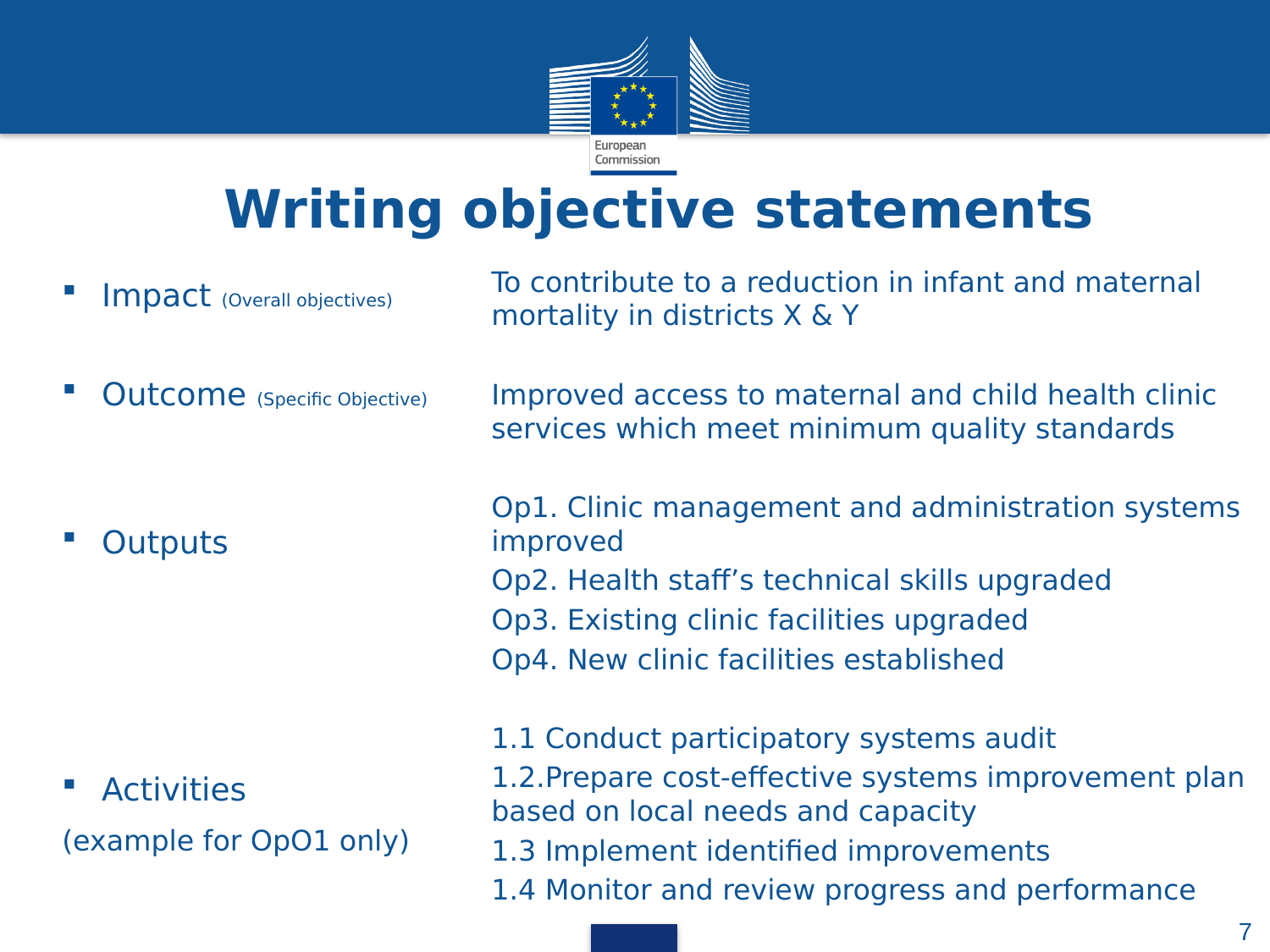

Writing objective statements
Impact (Overall objectives)

Outcome (Specific Objective)

Outputs

Activities
(example for OpO1 only)
To contribute to a reduction in infant and maternal mortality in districts X & Y

Improved access to maternal and child health clinic services which meet minimum quality standards

Op1. Clinic management and administration systems improved
Op2. Health staff’s technical skills upgraded
Op3. Existing clinic facilities upgraded
Op4. New clinic facilities established

1.1 Conduct participatory systems audit
1.2.Prepare cost-effective systems improvement plan based on local needs and capacity
1.3 Implement identified improvements
1.4 Monitor and review progress and performance

7